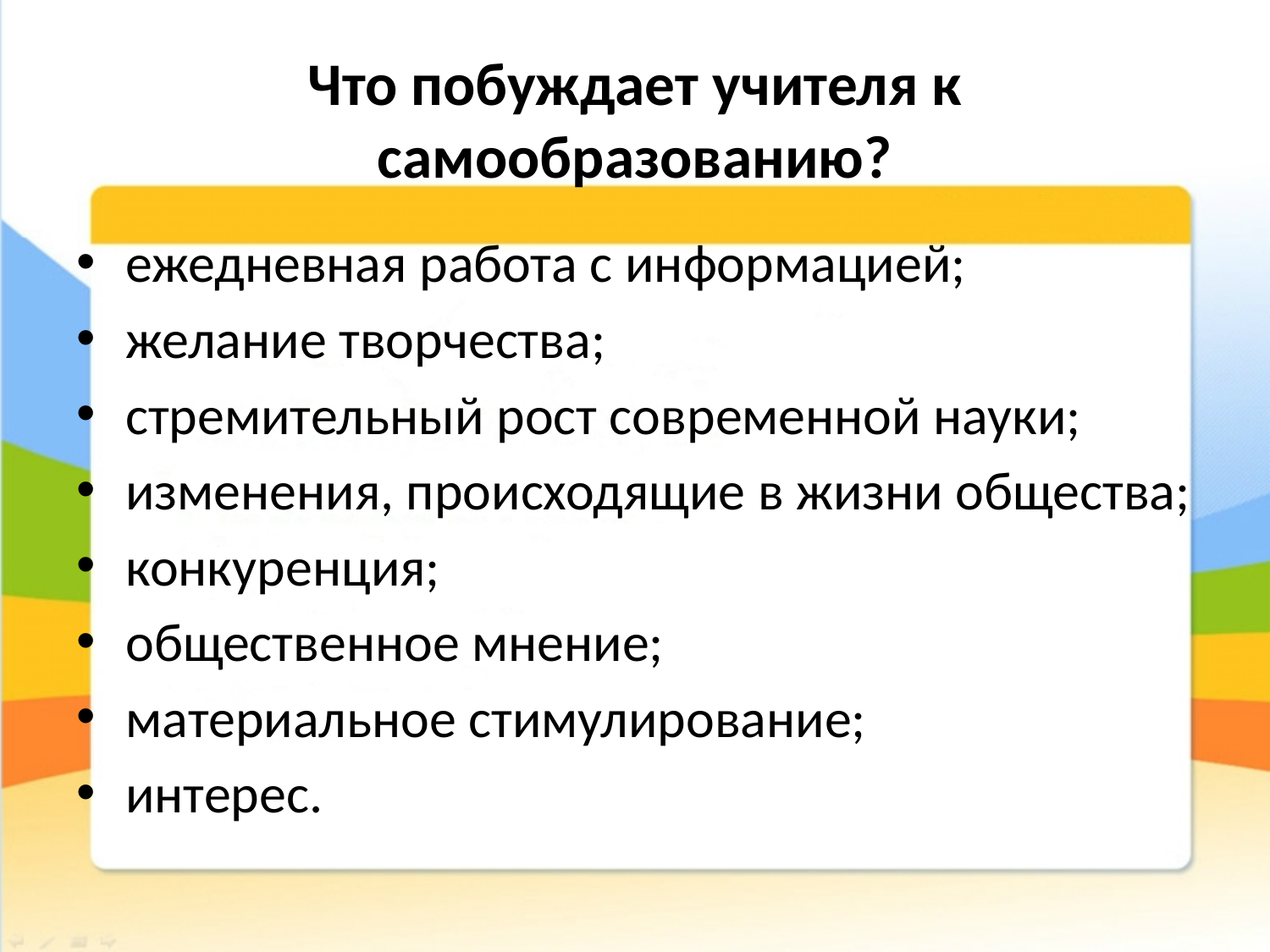

# Что побуждает учителя к самообразованию?
ежедневная работа с информацией;
желание творчества;
стремительный рост современной науки;
изменения, происходящие в жизни общества;
конкуренция;
общественное мнение;
материальное стимулирование;
интерес.